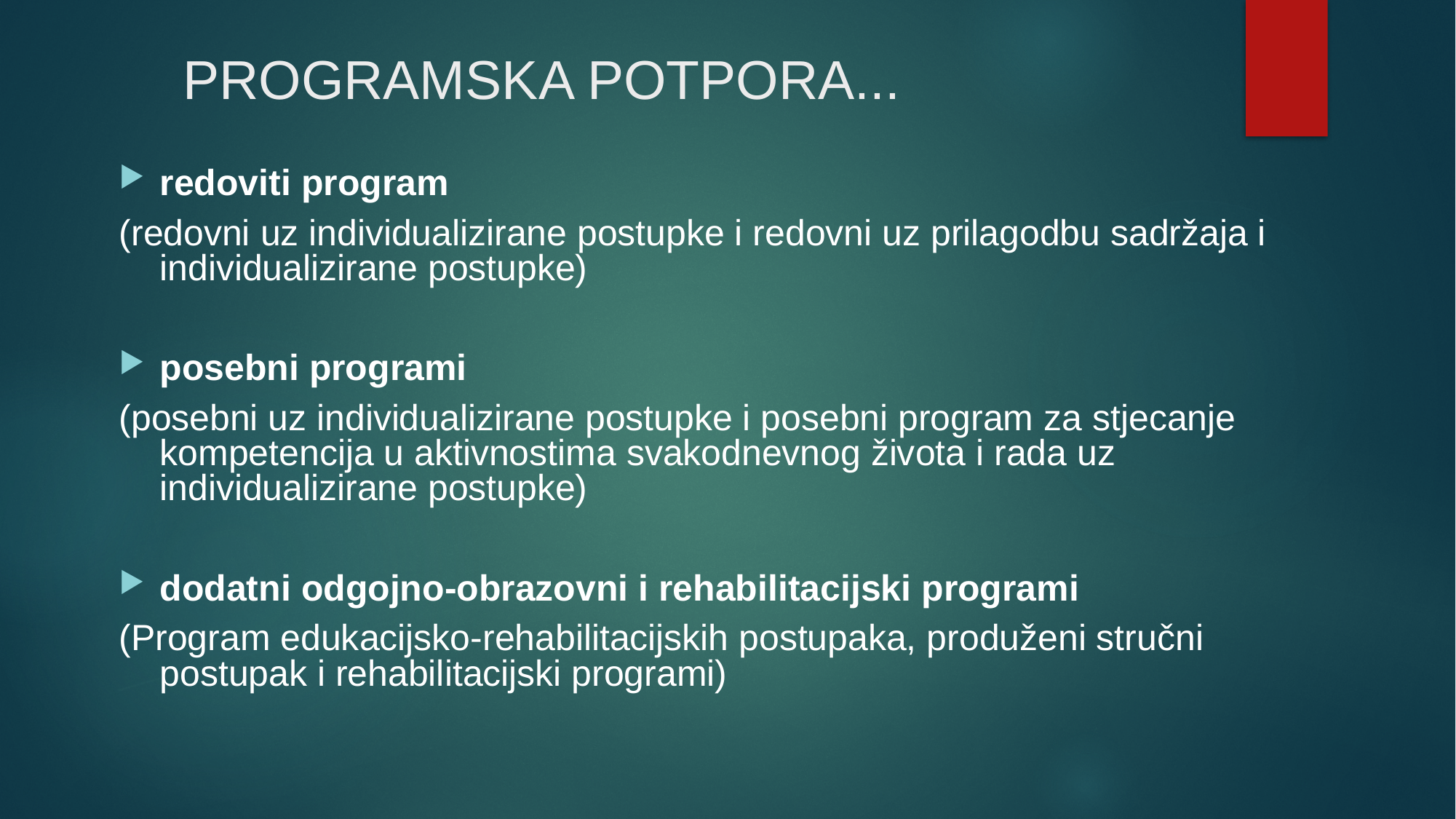

# PROGRAMSKA POTPORA...
redoviti program
(redovni uz individualizirane postupke i redovni uz prilagodbu sadržaja i individualizirane postupke)

posebni programi
(posebni uz individualizirane postupke i posebni program za stjecanje kompetencija u aktivnostima svakodnevnog života i rada uz individualizirane postupke)

dodatni odgojno-obrazovni i rehabilitacijski programi
(Program edukacijsko-rehabilitacijskih postupaka, produženi stručni postupak i rehabilitacijski programi)